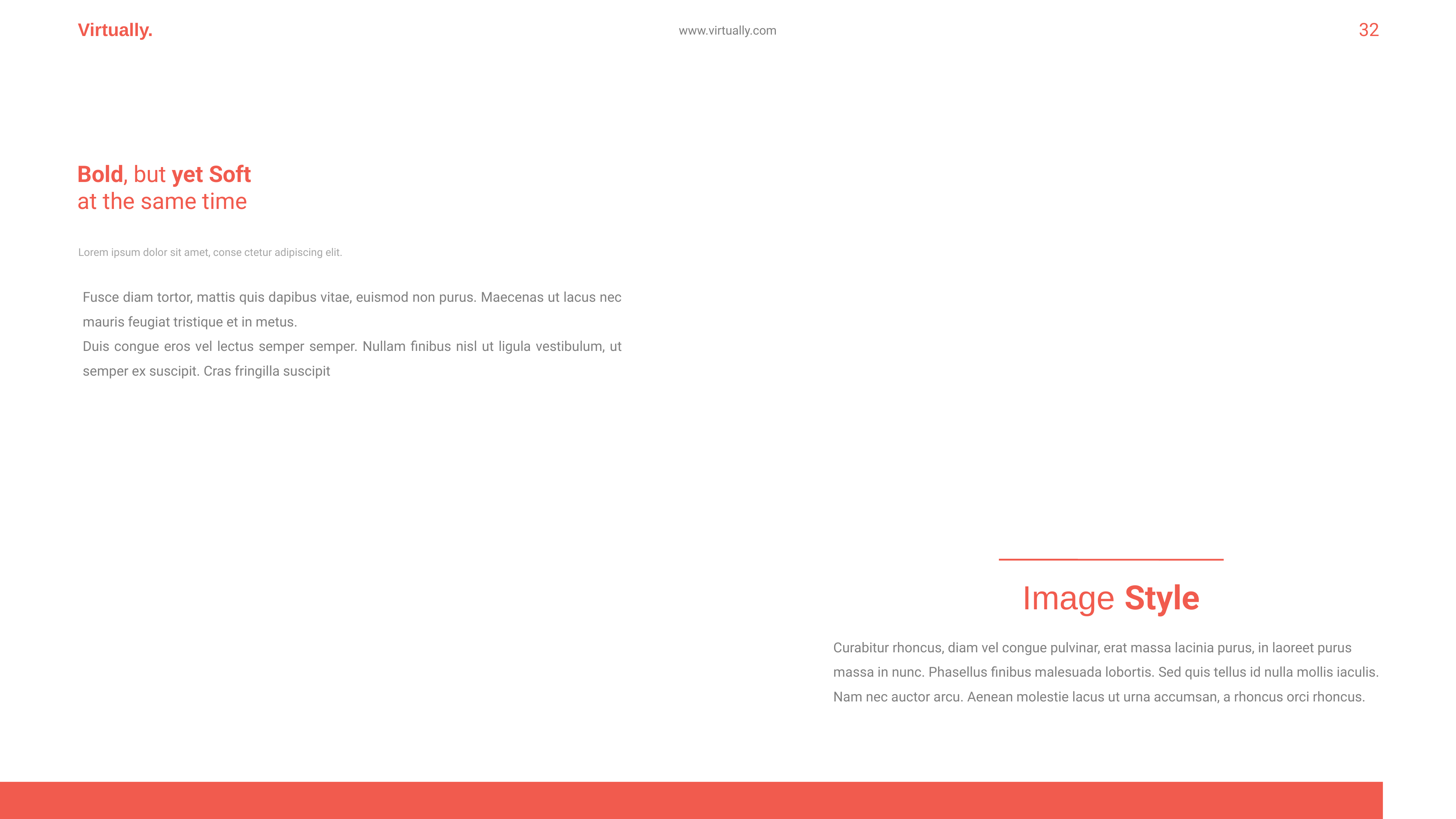

Virtually.
32
www.virtually.com

Bold, but yet Soft
at the same time
Lorem ipsum dolor sit amet, conse ctetur adipiscing elit.

Fusce diam tortor, mattis quis dapibus vitae, euismod non purus. Maecenas ut lacus nec mauris feugiat tristique et in metus.
Duis congue eros vel lectus semper semper. Nullam finibus nisl ut ligula vestibulum, ut semper ex suscipit. Cras fringilla suscipit

Image Style
Curabitur rhoncus, diam vel congue pulvinar, erat massa lacinia purus, in laoreet purus massa in nunc. Phasellus finibus malesuada lobortis. Sed quis tellus id nulla mollis iaculis. Nam nec auctor arcu. Aenean molestie lacus ut urna accumsan, a rhoncus orci rhoncus.